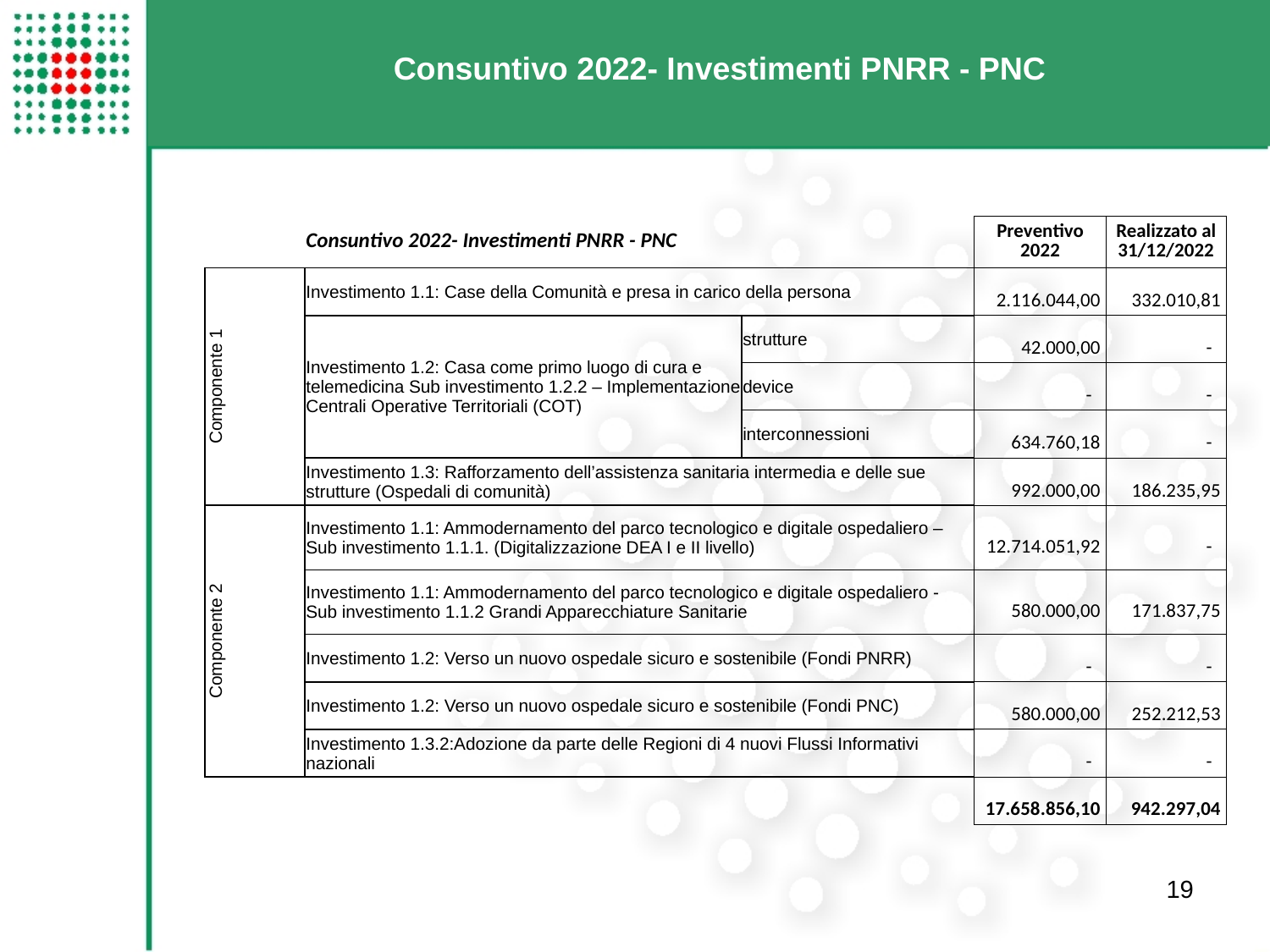

Consuntivo 2022- Investimenti PNRR - PNC
|  | Consuntivo 2022- Investimenti PNRR - PNC |  | Preventivo 2022 | Realizzato al 31/12/2022 |
| --- | --- | --- | --- | --- |
| Componente 1 | Investimento 1.1: Case della Comunità e presa in carico della persona |  | 2.116.044,00 | 332.010,81 |
|  | Investimento 1.2: Casa come primo luogo di cura e telemedicina Sub investimento 1.2.2 – Implementazione Centrali Operative Territoriali (COT) | strutture | 42.000,00 | - |
|  |  | device | - | - |
|  |  | interconnessioni | 634.760,18 | - |
|  | Investimento 1.3: Rafforzamento dell’assistenza sanitaria intermedia e delle sue strutture (Ospedali di comunità) |  | 992.000,00 | 186.235,95 |
| Componente 2 | Investimento 1.1: Ammodernamento del parco tecnologico e digitale ospedaliero – Sub investimento 1.1.1. (Digitalizzazione DEA I e II livello) |  | 12.714.051,92 | - |
|  | Investimento 1.1: Ammodernamento del parco tecnologico e digitale ospedaliero - Sub investimento 1.1.2 Grandi Apparecchiature Sanitarie |  | 580.000,00 | 171.837,75 |
|  | Investimento 1.2: Verso un nuovo ospedale sicuro e sostenibile (Fondi PNRR) |  | - | - |
|  | Investimento 1.2: Verso un nuovo ospedale sicuro e sostenibile (Fondi PNC) |  | 580.000,00 | 252.212,53 |
|  | Investimento 1.3.2:Adozione da parte delle Regioni di 4 nuovi Flussi Informativi nazionali |  | - | - |
|  |  |  | 17.658.856,10 | 942.297,04 |
19